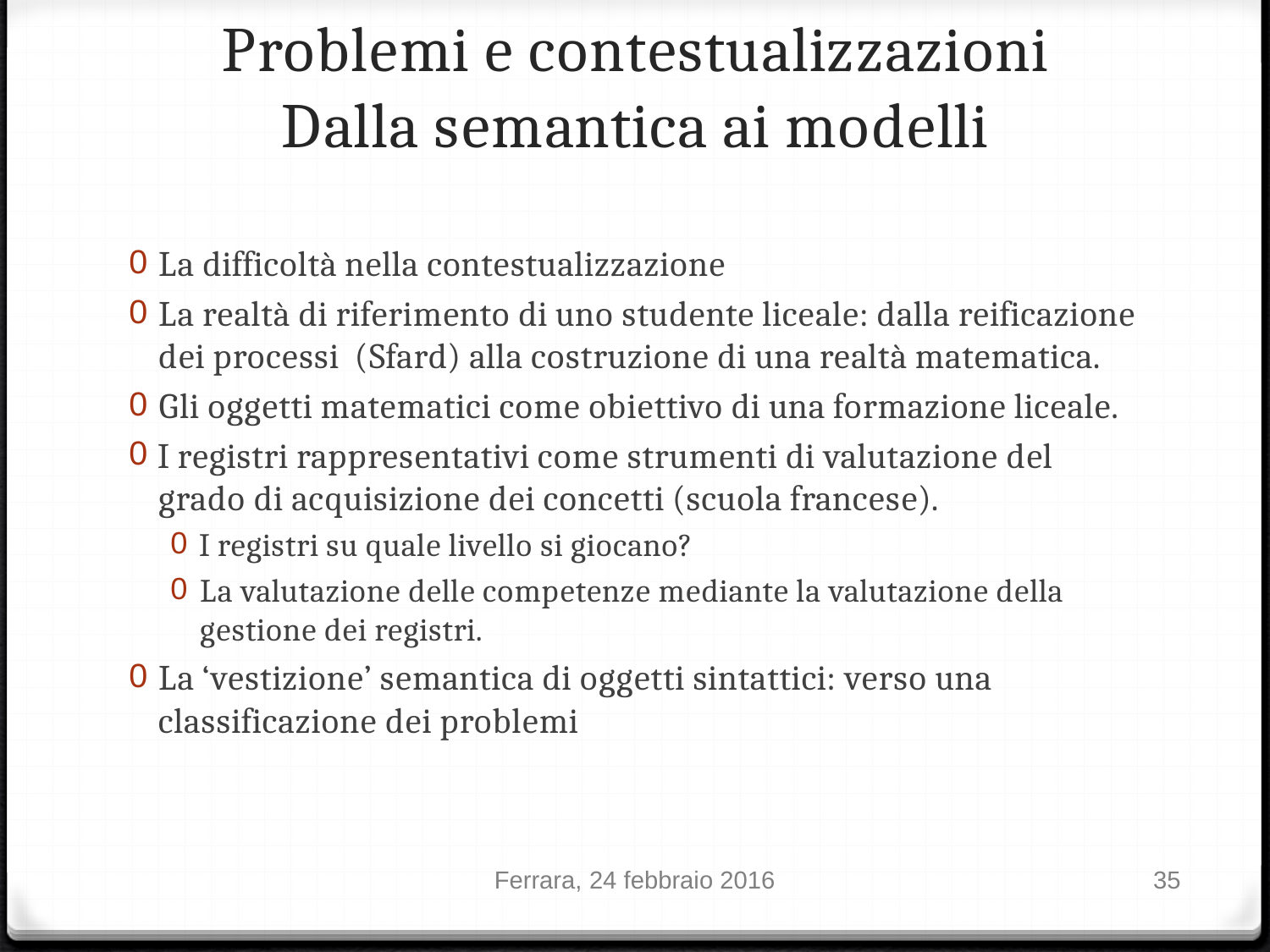

# Problemi e contestualizzazioni Dalla semantica ai modelli
La difficoltà nella contestualizzazione
La realtà di riferimento di uno studente liceale: dalla reificazione dei processi  (Sfard) alla costruzione di una realtà matematica.
Gli oggetti matematici come obiettivo di una formazione liceale.
I registri rappresentativi come strumenti di valutazione del grado di acquisizione dei concetti (scuola francese).
I registri su quale livello si giocano?
La valutazione delle competenze mediante la valutazione della gestione dei registri.
La ‘vestizione’ semantica di oggetti sintattici: verso una classificazione dei problemi
Ferrara, 24 febbraio 2016
35